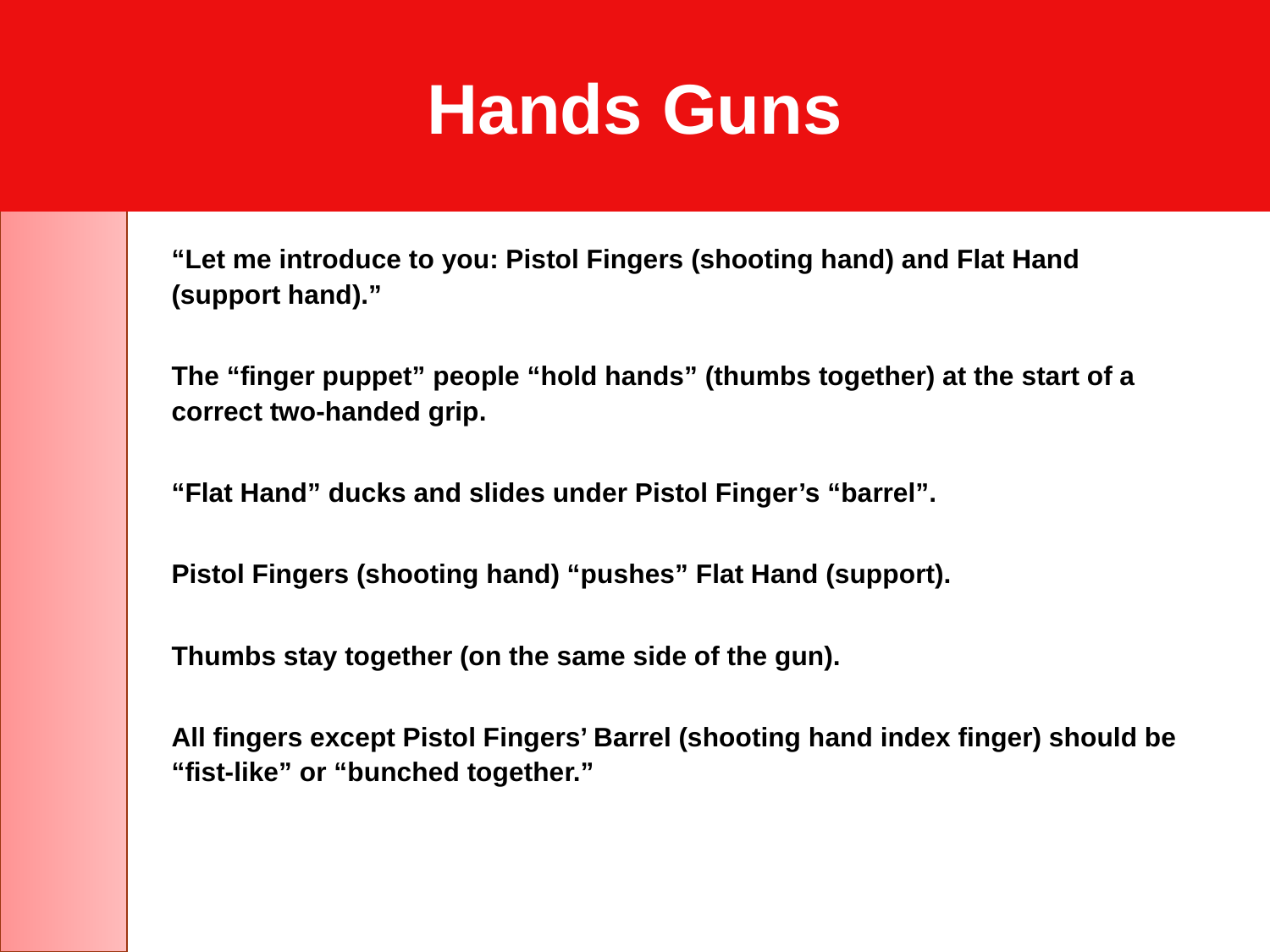

# Hands Guns

“Let me introduce to you: Pistol Fingers (shooting hand) and Flat Hand (support hand).”

The “finger puppet” people “hold hands” (thumbs together) at the start of a correct two-handed grip.

“Flat Hand” ducks and slides under Pistol Finger’s “barrel”.

Pistol Fingers (shooting hand) “pushes” Flat Hand (support).

Thumbs stay together (on the same side of the gun).

All fingers except Pistol Fingers’ Barrel (shooting hand index finger) should be “fist-like” or “bunched together.”